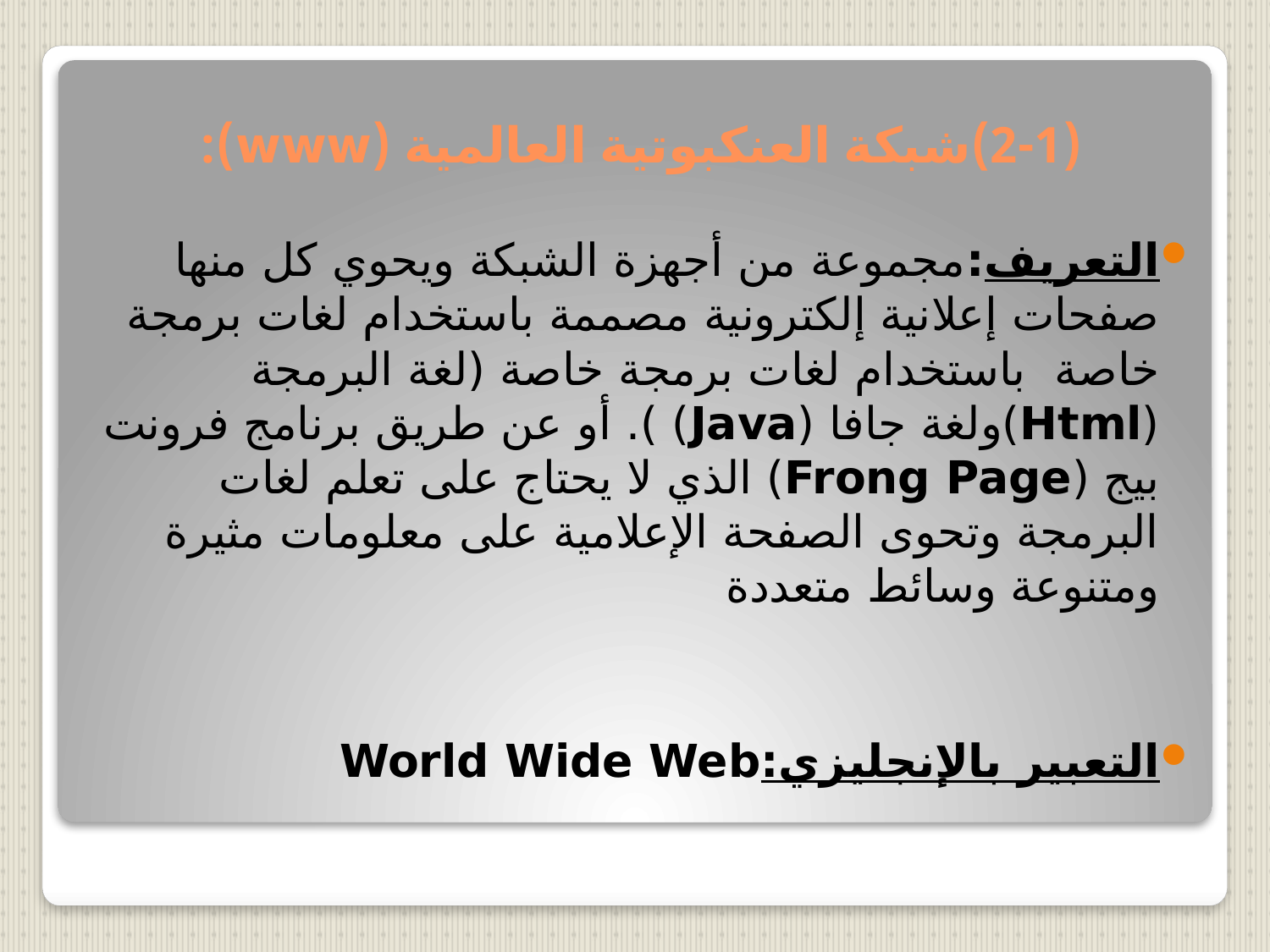

# (2-1)شبكة العنكبوتية العالمية (www):
التعريف:مجموعة من أجهزة الشبكة ويحوي كل منها صفحات إعلانية إلكترونية مصممة باستخدام لغات برمجة خاصة  باستخدام لغات برمجة خاصة (لغة البرمجة (Html)ولغة جافا (Java) ). أو عن طريق برنامج فرونت بيج (Frong Page) الذي لا يحتاج على تعلم لغات البرمجة وتحوى الصفحة الإعلامية على معلومات مثيرة ومتنوعة وسائط متعددة

التعبير بالإنجليزي:	World Wide Web